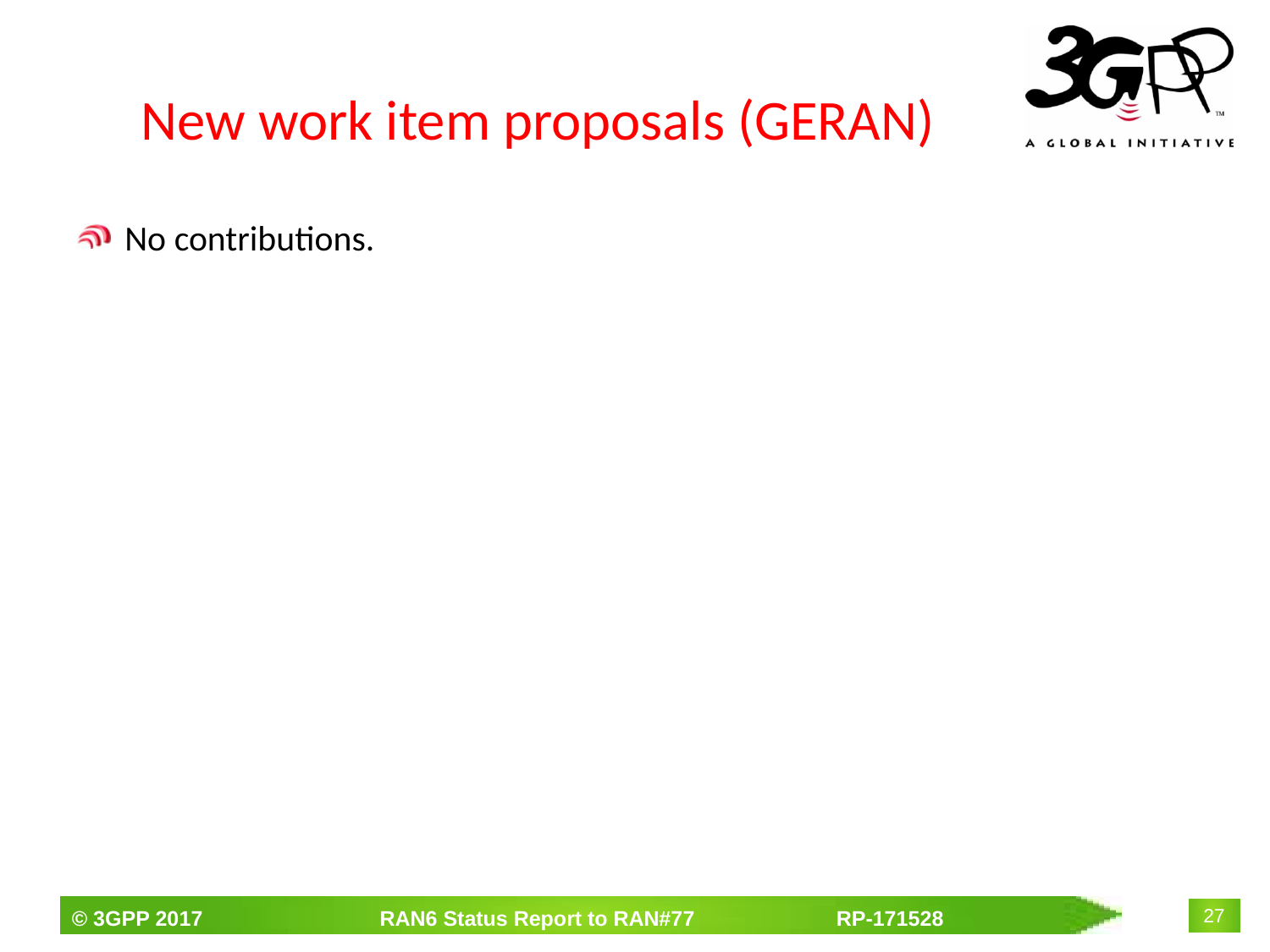

# New work item proposals (GERAN)
No contributions.